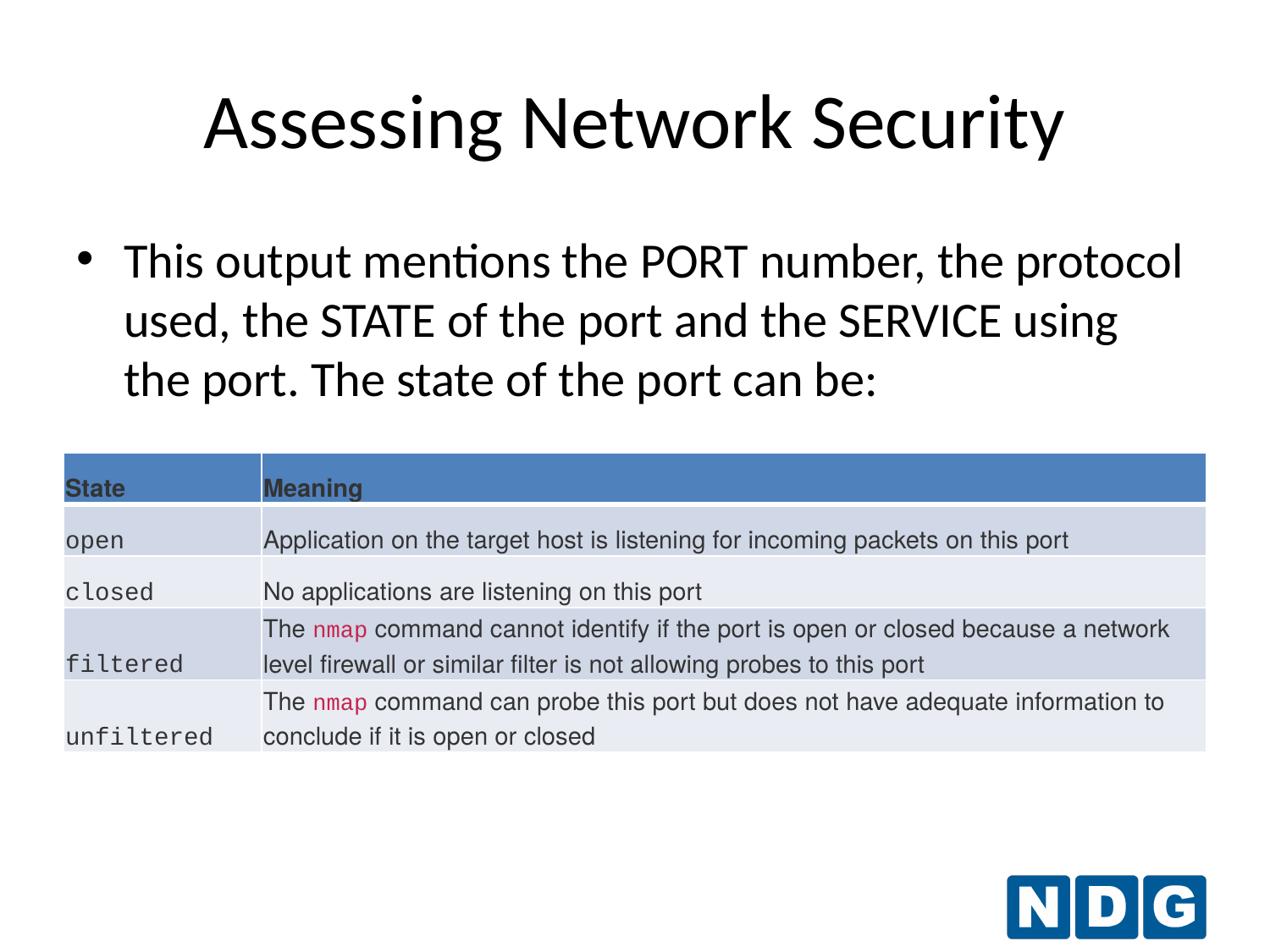

# Assessing Network Security
This output mentions the PORT number, the protocol used, the STATE of the port and the SERVICE using the port. The state of the port can be:
| State | Meaning |
| --- | --- |
| open | Application on the target host is listening for incoming packets on this port |
| closed | No applications are listening on this port |
| filtered | The nmap command cannot identify if the port is open or closed because a network level firewall or similar filter is not allowing probes to this port |
| unfiltered | The nmap command can probe this port but does not have adequate information to conclude if it is open or closed |